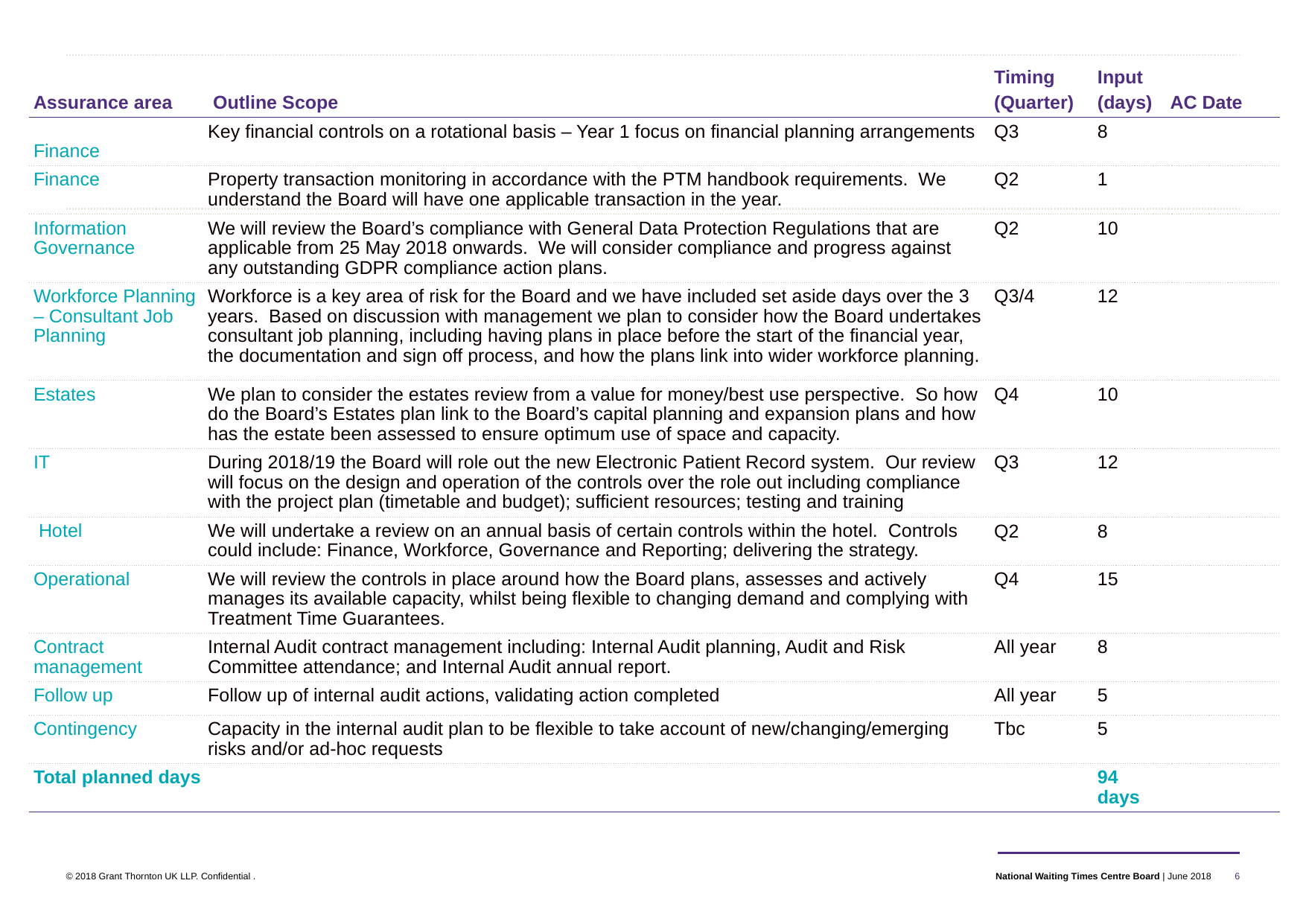

| Assurance area | Outline Scope | Timing (Quarter) | Input (days) | AC Date |
| --- | --- | --- | --- | --- |
| Finance | Key financial controls on a rotational basis – Year 1 focus on financial planning arrangements | Q3 | 8 |  |
| Finance | Property transaction monitoring in accordance with the PTM handbook requirements. We understand the Board will have one applicable transaction in the year. | Q2 | 1 |  |
| Information Governance | We will review the Board’s compliance with General Data Protection Regulations that are applicable from 25 May 2018 onwards. We will consider compliance and progress against any outstanding GDPR compliance action plans. | Q2 | 10 |  |
| Workforce Planning – Consultant Job Planning | Workforce is a key area of risk for the Board and we have included set aside days over the 3 years. Based on discussion with management we plan to consider how the Board undertakes consultant job planning, including having plans in place before the start of the financial year, the documentation and sign off process, and how the plans link into wider workforce planning. | Q3/4 | 12 |  |
| Estates | We plan to consider the estates review from a value for money/best use perspective. So how do the Board’s Estates plan link to the Board’s capital planning and expansion plans and how has the estate been assessed to ensure optimum use of space and capacity. | Q4 | 10 |  |
| IT | During 2018/19 the Board will role out the new Electronic Patient Record system. Our review will focus on the design and operation of the controls over the role out including compliance with the project plan (timetable and budget); sufficient resources; testing and training | Q3 | 12 |  |
| Hotel | We will undertake a review on an annual basis of certain controls within the hotel. Controls could include: Finance, Workforce, Governance and Reporting; delivering the strategy. | Q2 | 8 |  |
| Operational | We will review the controls in place around how the Board plans, assesses and actively manages its available capacity, whilst being flexible to changing demand and complying with Treatment Time Guarantees. | Q4 | 15 |  |
| Contract management | Internal Audit contract management including: Internal Audit planning, Audit and Risk Committee attendance; and Internal Audit annual report. | All year | 8 |  |
| Follow up | Follow up of internal audit actions, validating action completed | All year | 5 |  |
| Contingency | Capacity in the internal audit plan to be flexible to take account of new/changing/emerging risks and/or ad-hoc requests | Tbc | 5 |  |
| Total planned days |  |  | 94 days |  |
6